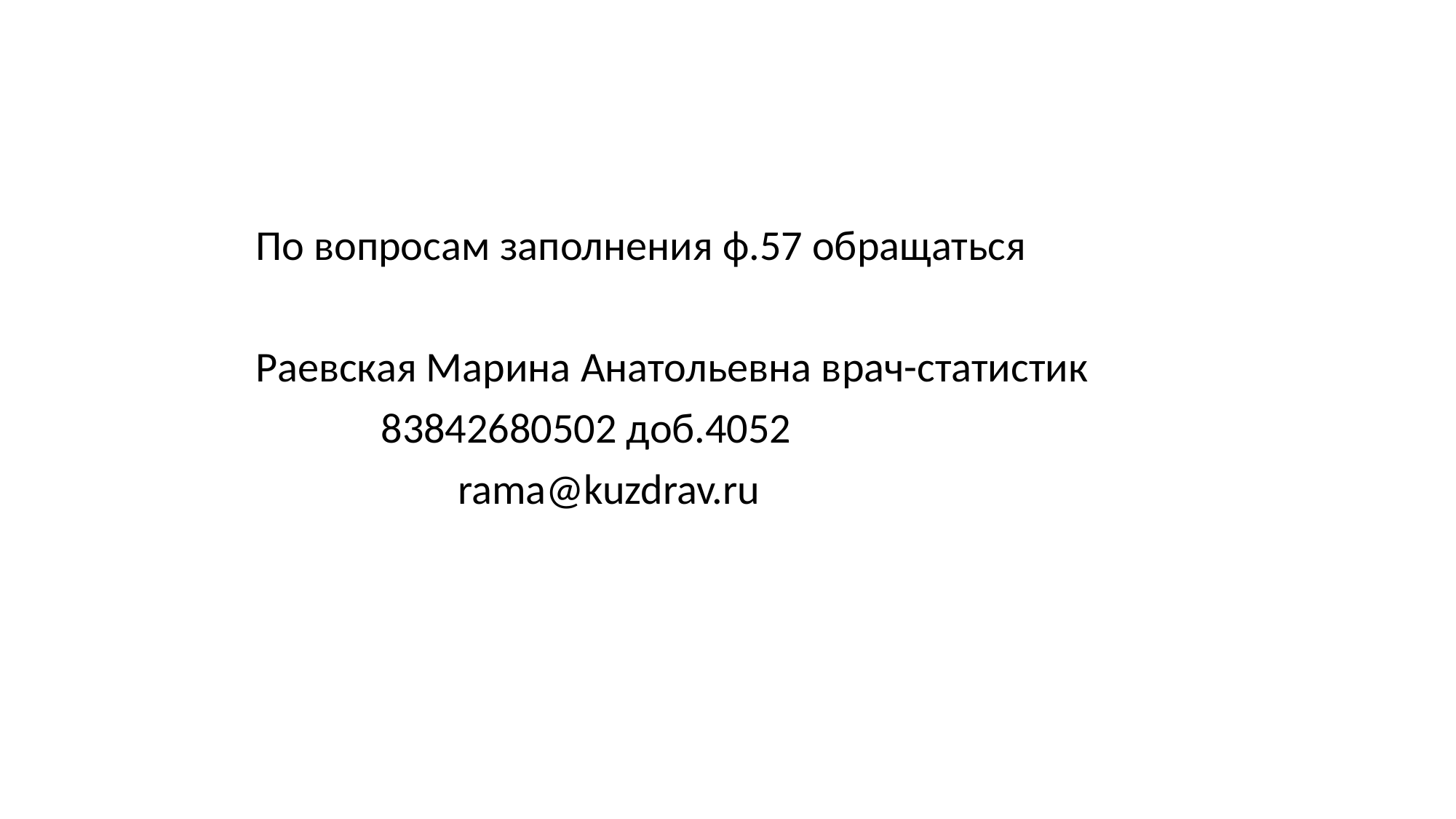

#
               По вопросам заполнения ф.57 обращаться

               Раевская Марина Анатольевна врач-статистик
                            83842680502 доб.4052
                                    rama@kuzdrav.ru